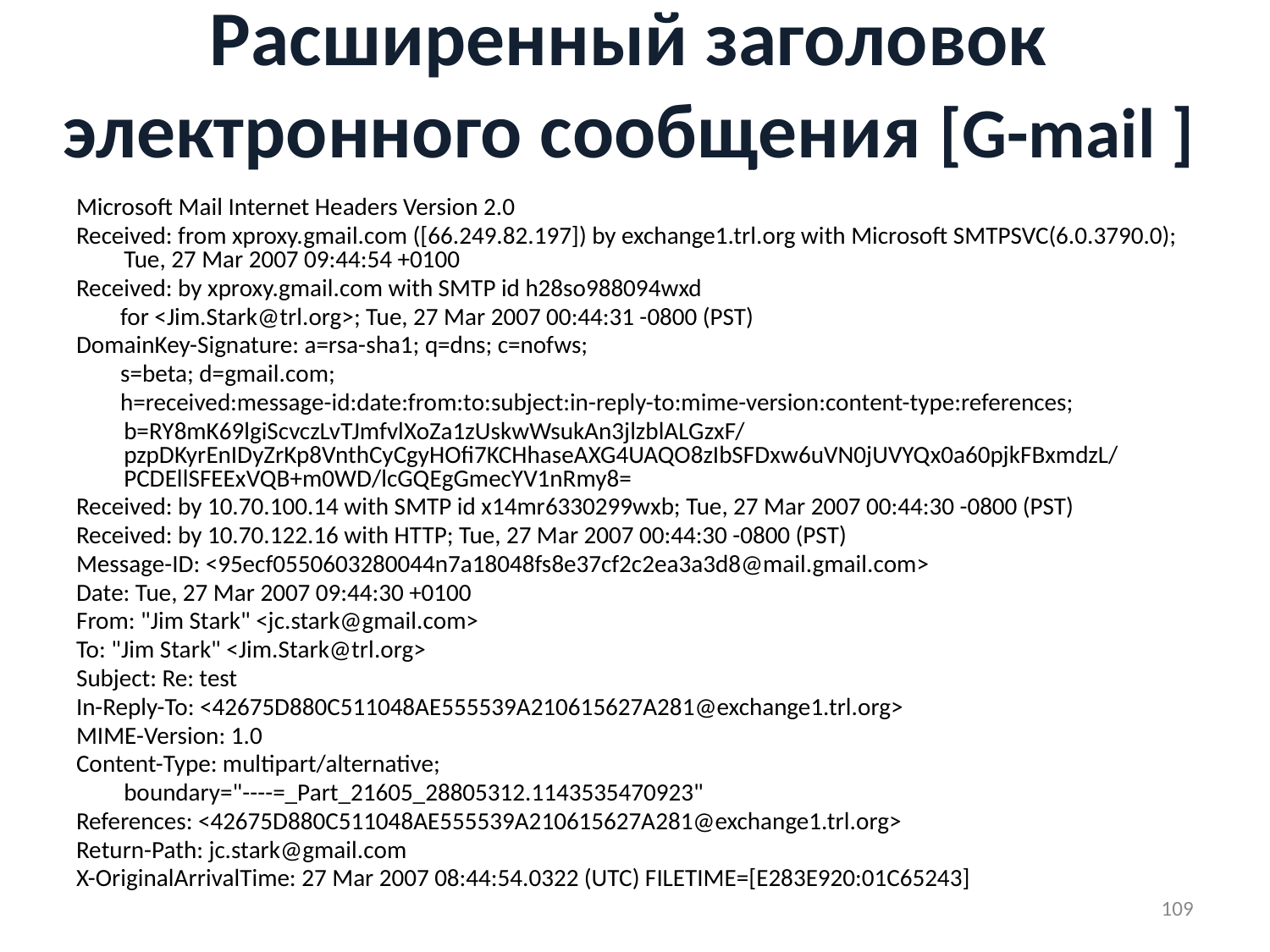

# Расширенный заголовок электронного сообщения [G-mail ]
Microsoft Mail Internet Headers Version 2.0
Received: from xproxy.gmail.com ([66.249.82.197]) by exchange1.trl.org with Microsoft SMTPSVC(6.0.3790.0); Tue, 27 Mar 2007 09:44:54 +0100
Received: by xproxy.gmail.com with SMTP id h28so988094wxd
        for <Jim.Stark@trl.org>; Tue, 27 Mar 2007 00:44:31 -0800 (PST)
DomainKey-Signature: a=rsa-sha1; q=dns; c=nofws;
        s=beta; d=gmail.com;
        h=received:message-id:date:from:to:subject:in-reply-to:mime-version:content-type:references;
	b=RY8mK69lgiScvczLvTJmfvlXoZa1zUskwWsukAn3jlzblALGzxF/pzpDKyrEnIDyZrKp8VnthCyCgyHOfi7KCHhaseAXG4UAQO8zIbSFDxw6uVN0jUVYQx0a60pjkFBxmdzL/PCDEllSFEExVQB+m0WD/lcGQEgGmecYV1nRmy8=
Received: by 10.70.100.14 with SMTP id x14mr6330299wxb; Tue, 27 Mar 2007 00:44:30 -0800 (PST)
Received: by 10.70.122.16 with HTTP; Tue, 27 Mar 2007 00:44:30 -0800 (PST)
Message-ID: <95ecf0550603280044n7a18048fs8e37cf2c2ea3a3d8@mail.gmail.com>
Date: Tue, 27 Mar 2007 09:44:30 +0100
From: "Jim Stark" <jc.stark@gmail.com>
To: "Jim Stark" <Jim.Stark@trl.org>
Subject: Re: test
In-Reply-To: <42675D880C511048AE555539A210615627A281@exchange1.trl.org>
MIME-Version: 1.0
Content-Type: multipart/alternative;
	boundary="----=_Part_21605_28805312.1143535470923"
References: <42675D880C511048AE555539A210615627A281@exchange1.trl.org>
Return-Path: jc.stark@gmail.com
X-OriginalArrivalTime: 27 Mar 2007 08:44:54.0322 (UTC) FILETIME=[E283E920:01C65243]

109